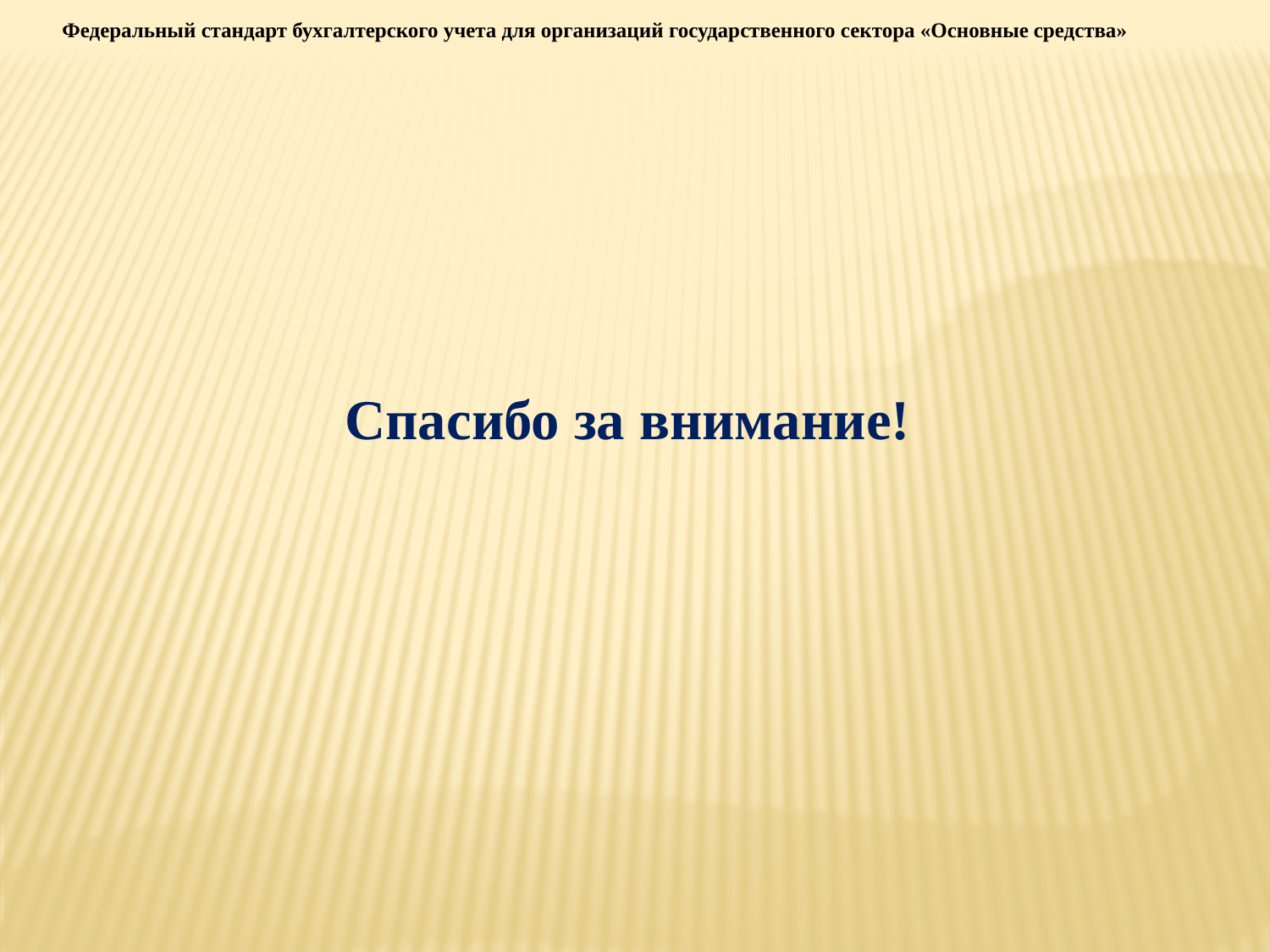

Федеральный стандарт бухгалтерского учета для организаций государственного сектора «Основные средства»
      Спасибо за внимание!